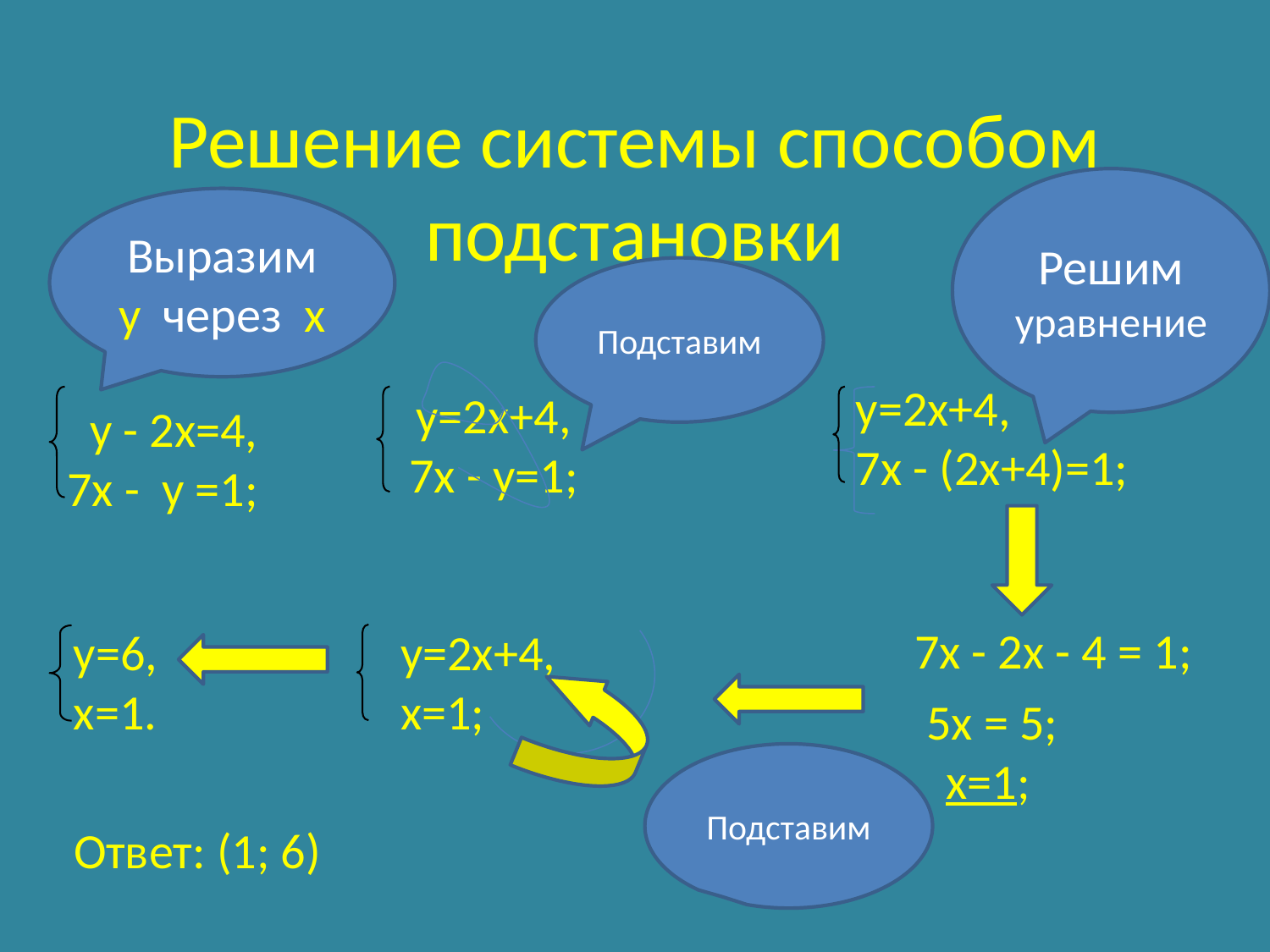

Решение системы способом подстановки
Решим уравнение
Выразим у  через  х
Подставим

у=2х+4,
7х - (2х+4)=1;
у=2х+4,
7х - у=1;

  у - 2х=4,
7х -  у =1;

7х - 2х - 4 = 1;
у=6,
х=1.

у=2х+4,
х=1;

5х = 5;
Подставим
х=1;
Ответ: (1; 6)